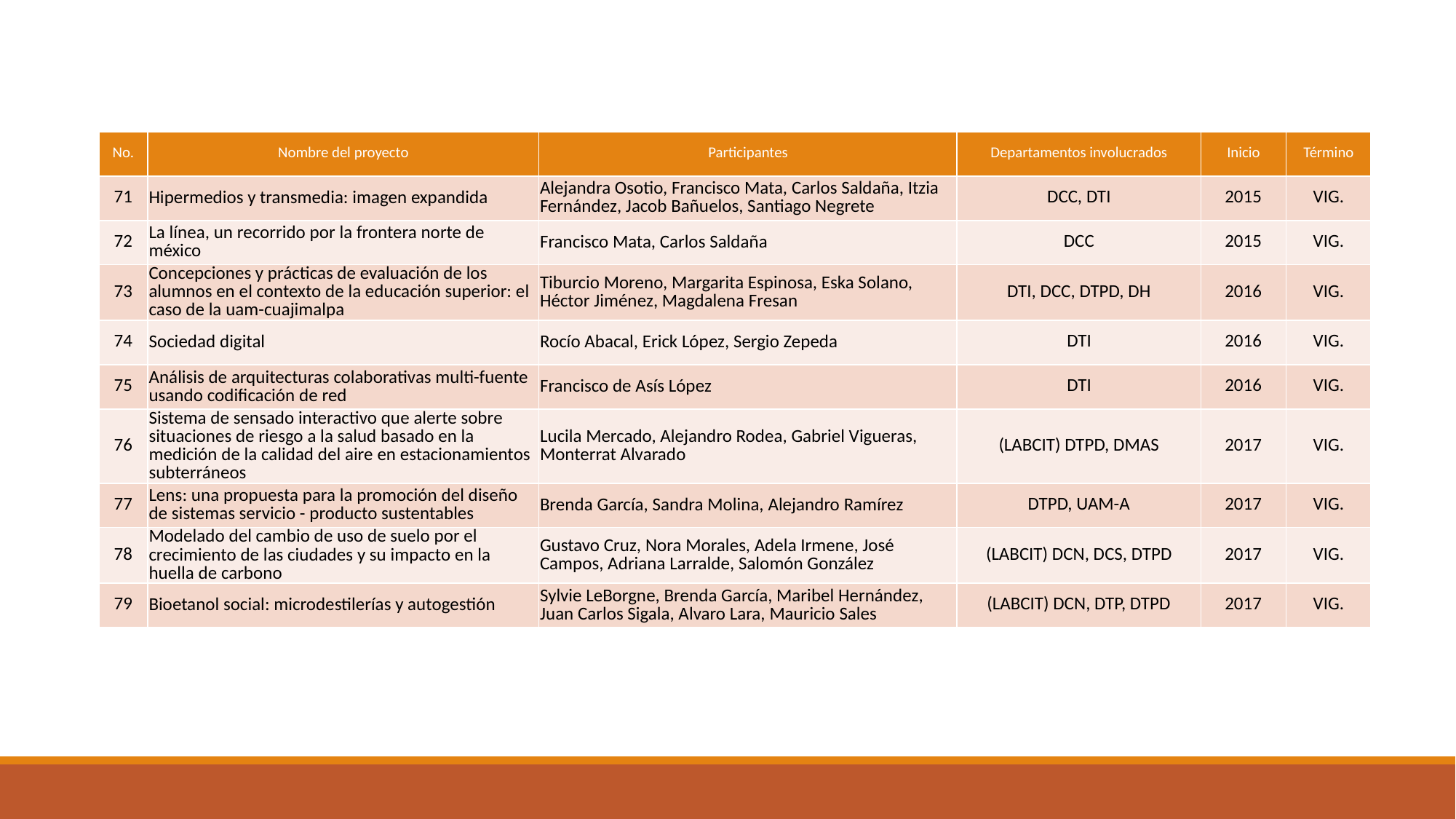

| No. | Nombre del proyecto | Participantes | Departamentos involucrados | Inicio | Término |
| --- | --- | --- | --- | --- | --- |
| 71 | Hipermedios y transmedia: imagen expandida | Alejandra Osotio, Francisco Mata, Carlos Saldaña, Itzia Fernández, Jacob Bañuelos, Santiago Negrete | DCC, DTI | 2015 | VIG. |
| 72 | La línea, un recorrido por la frontera norte de méxico | Francisco Mata, Carlos Saldaña | DCC | 2015 | VIG. |
| 73 | Concepciones y prácticas de evaluación de los alumnos en el contexto de la educación superior: el caso de la uam-cuajimalpa | Tiburcio Moreno, Margarita Espinosa, Eska Solano, Héctor Jiménez, Magdalena Fresan | DTI, DCC, DTPD, DH | 2016 | VIG. |
| 74 | Sociedad digital | Rocío Abacal, Erick López, Sergio Zepeda | DTI | 2016 | VIG. |
| 75 | Análisis de arquitecturas colaborativas multi-fuente usando codificación de red | Francisco de Asís López | DTI | 2016 | VIG. |
| 76 | Sistema de sensado interactivo que alerte sobre situaciones de riesgo a la salud basado en la medición de la calidad del aire en estacionamientos subterráneos | Lucila Mercado, Alejandro Rodea, Gabriel Vigueras, Monterrat Alvarado | (LABCIT) DTPD, DMAS | 2017 | VIG. |
| 77 | Lens: una propuesta para la promoción del diseño de sistemas servicio - producto sustentables | Brenda García, Sandra Molina, Alejandro Ramírez | DTPD, UAM-A | 2017 | VIG. |
| 78 | Modelado del cambio de uso de suelo por el crecimiento de las ciudades y su impacto en la huella de carbono | Gustavo Cruz, Nora Morales, Adela Irmene, José Campos, Adriana Larralde, Salomón González | (LABCIT) DCN, DCS, DTPD | 2017 | VIG. |
| 79 | Bioetanol social: microdestilerías y autogestión | Sylvie LeBorgne, Brenda García, Maribel Hernández, Juan Carlos Sigala, Alvaro Lara, Mauricio Sales | (LABCIT) DCN, DTP, DTPD | 2017 | VIG. |